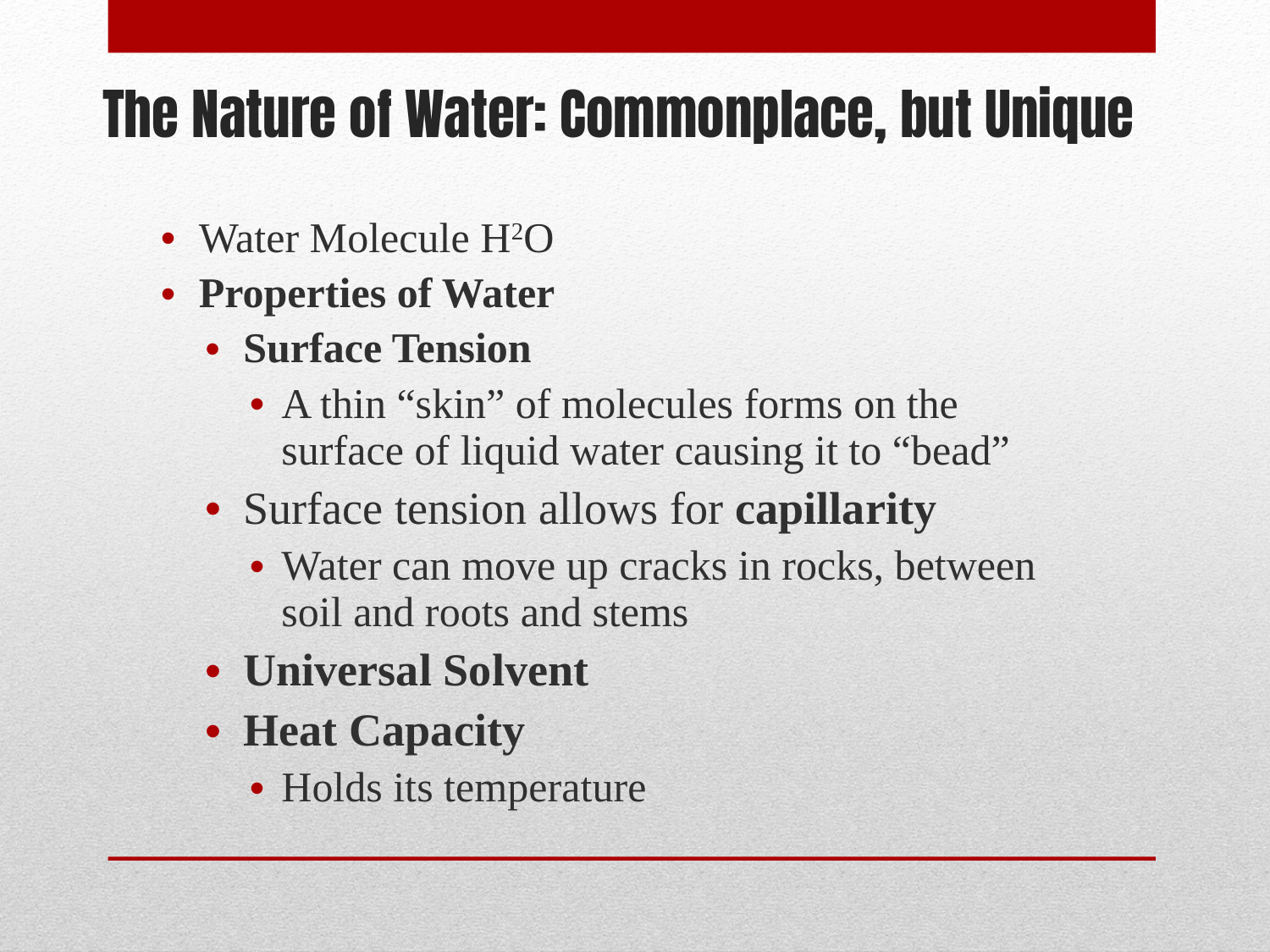

The Nature of Water: Commonplace, but Unique
Water Molecule H2O
Properties of Water
Surface Tension
A thin “skin” of molecules forms on the surface of liquid water causing it to “bead”
Surface tension allows for capillarity
Water can move up cracks in rocks, between soil and roots and stems
Universal Solvent
Heat Capacity
Holds its temperature